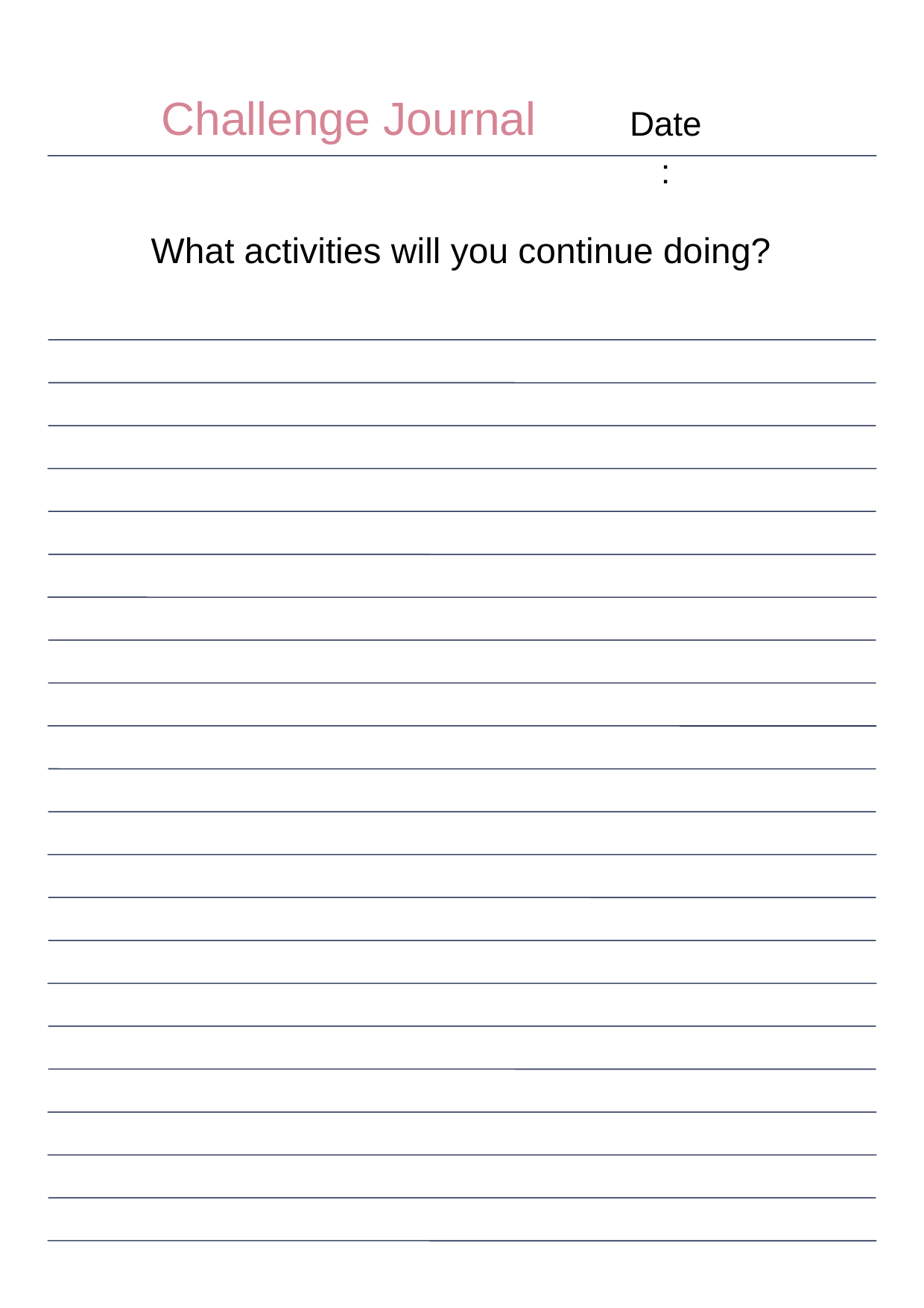

Challenge Journal
Date:

What activities will you continue doing?